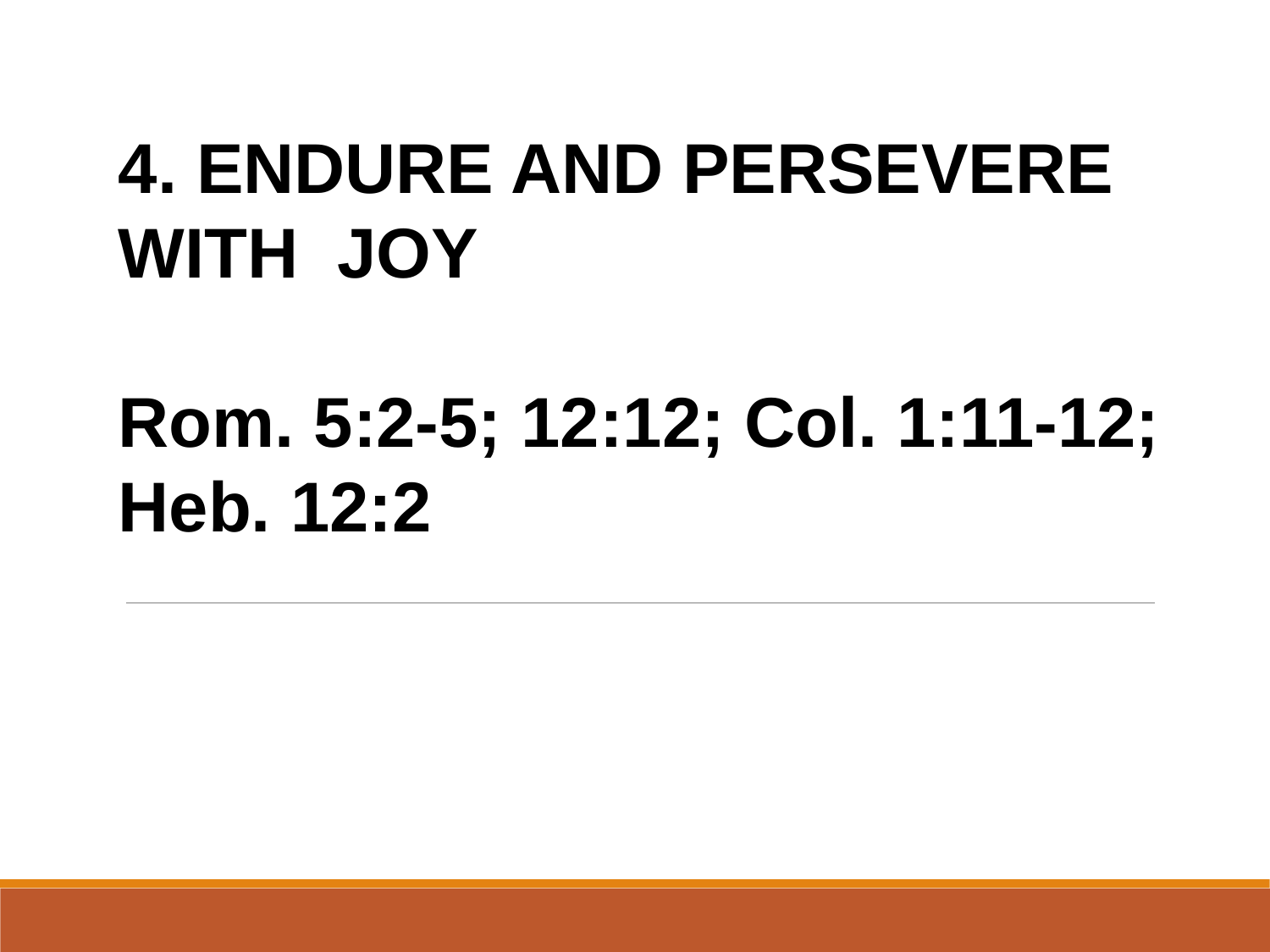

4. ENDURE AND PERSEVERE WITH  JOY

Rom. 5:2-5; 12:12; Col. 1:11-12;
Heb. 12:2